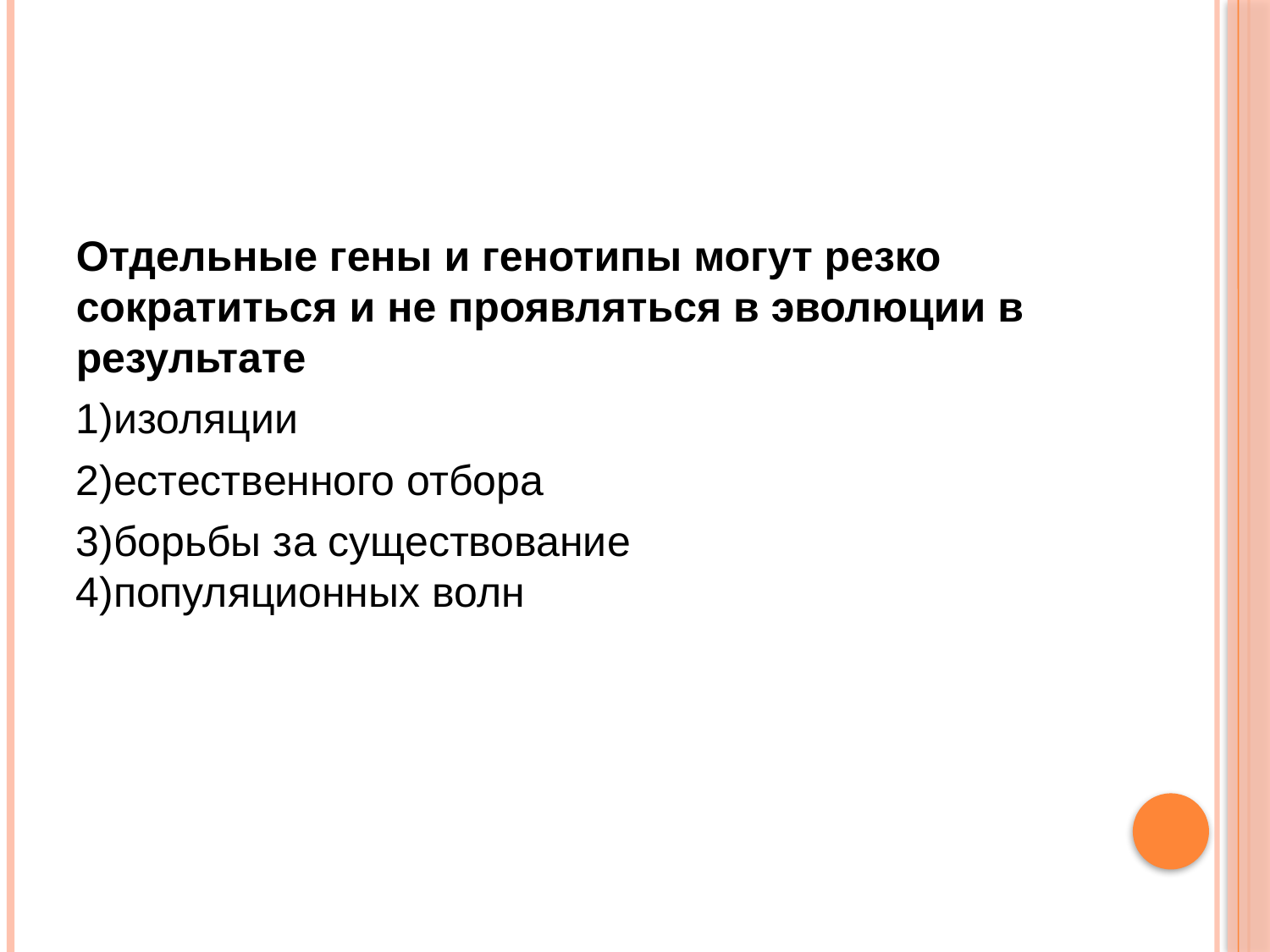

#
Отдельные гены и генотипы могут резко сократиться и не проявляться в эволюции в результате
1)изоляции
2)естественного отбора
3)борьбы за существование          4)популяционных волн